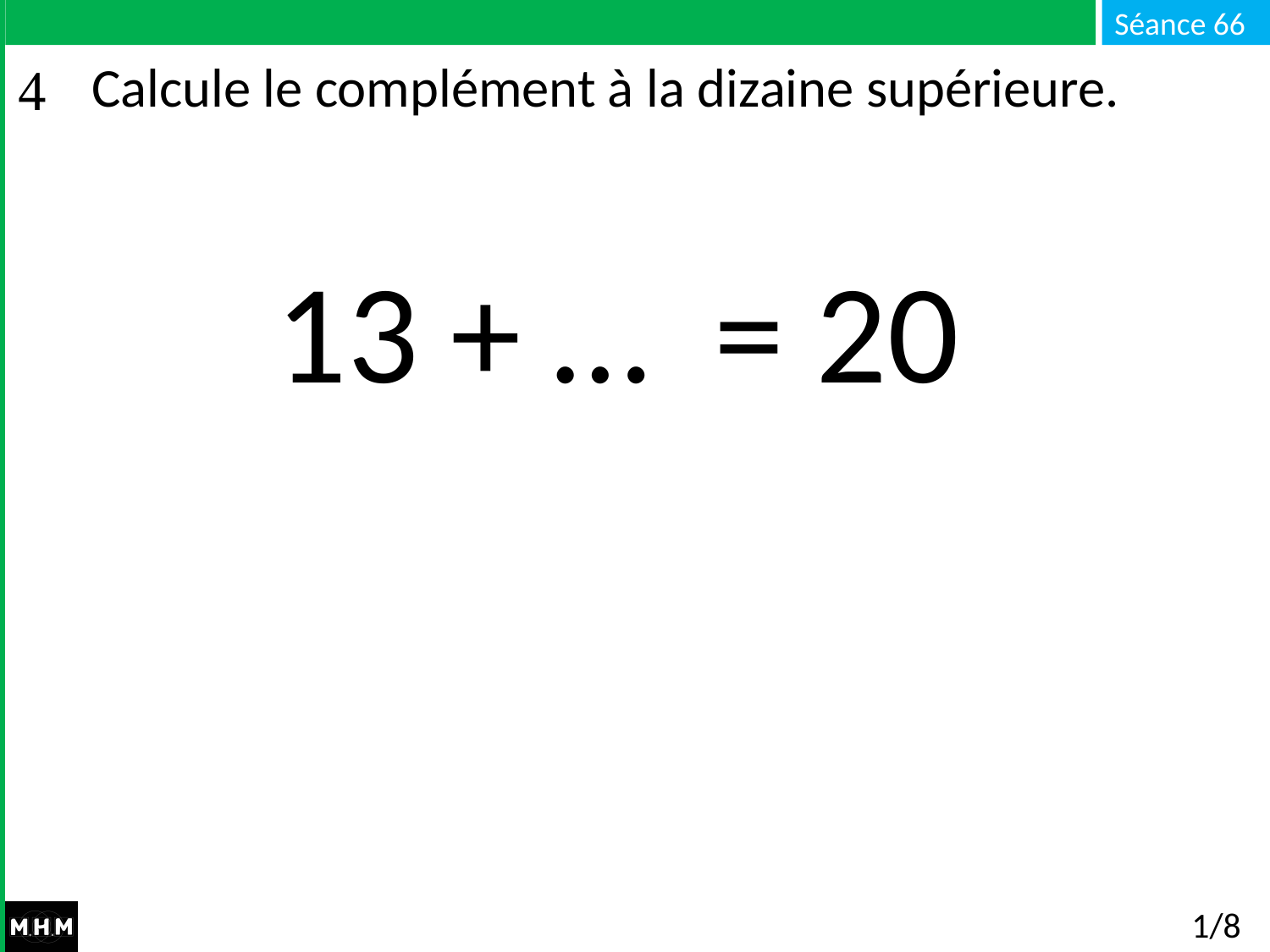

# Calcule le complément à la dizaine supérieure.
 13 + …  = 20
1/8